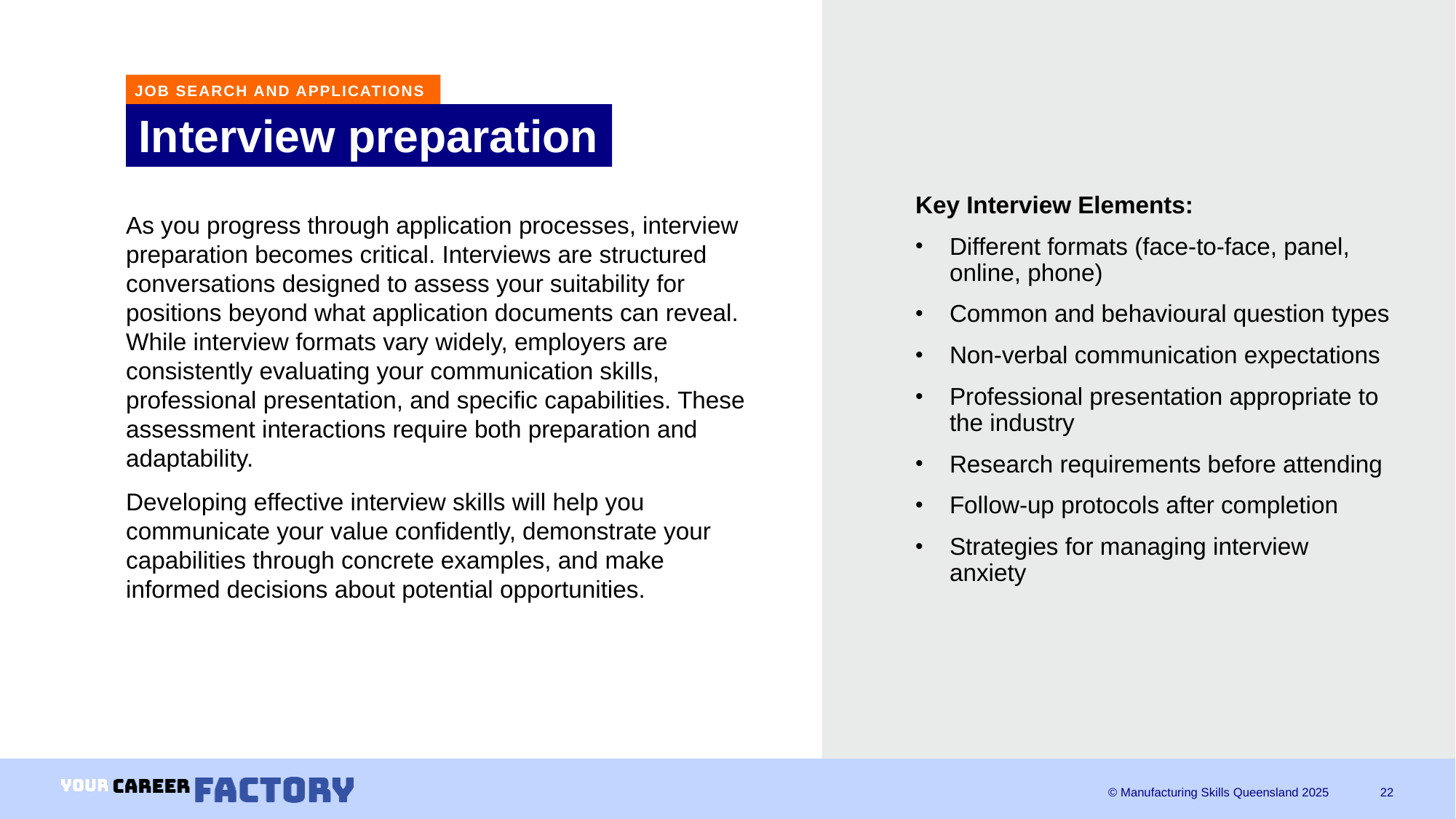

JOB SEARCH AND APPLICATIONS
# Interview preparation
As you progress through application processes, interview preparation becomes critical. Interviews are structured conversations designed to assess your suitability for positions beyond what application documents can reveal. While interview formats vary widely, employers are consistently evaluating your communication skills, professional presentation, and specific capabilities. These assessment interactions require both preparation and adaptability.
Developing effective interview skills will help you communicate your value confidently, demonstrate your capabilities through concrete examples, and make informed decisions about potential opportunities.
Key Interview Elements:
Different formats (face-to-face, panel, online, phone)
Common and behavioural question types
Non-verbal communication expectations
Professional presentation appropriate to the industry
Research requirements before attending
Follow-up protocols after completion
Strategies for managing interview anxiety